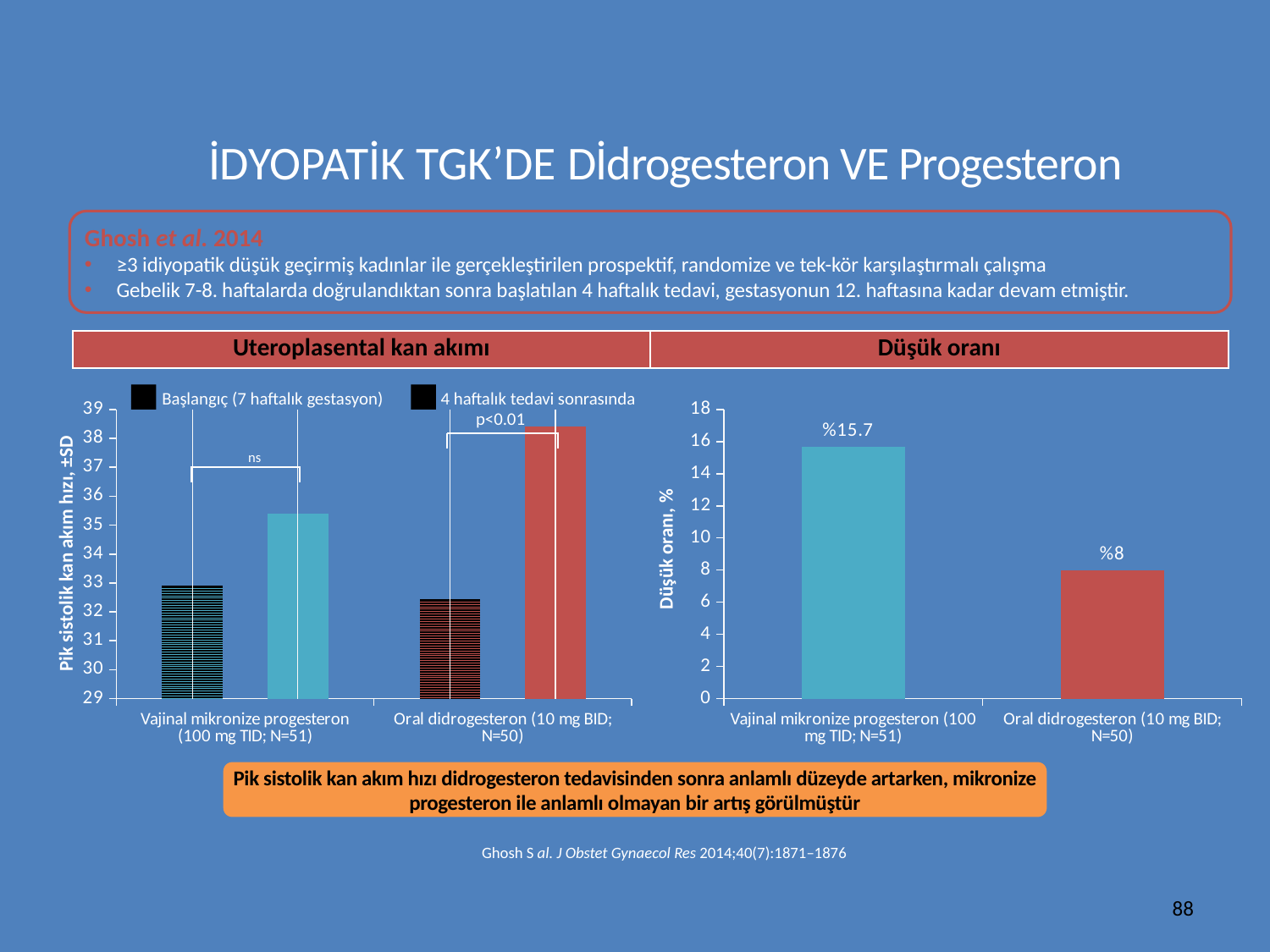

# İDYOPATİK TGK’DE Dİdrogesteron VE Progesteron
Ghosh et al. 2014
≥3 idiyopatik düşük geçirmiş kadınlar ile gerçekleştirilen prospektif, randomize ve tek-kör karşılaştırmalı çalışma
Gebelik 7-8. haftalarda doğrulandıktan sonra başlatılan 4 haftalık tedavi, gestasyonun 12. haftasına kadar devam etmiştir.
| Uteroplasental kan akımı | Düşük oranı |
| --- | --- |
4 haftalık tedavi sonrasında
Başlangıç (7 haftalık gestasyon)

### Chart

| Category | başlangıç | 4 hafta sonrasında |
|---|---|---|
| Vajinal mikronize progesteron (100 mg TID; N=51) | 32.9 | 35.393 |
| Oral didrogesteron (10 mg BID; N=50) | 32.436 | 38.406 |

### Chart

| Category | Sütun1 |
|---|---|
| Vajinal mikronize progesteron (100 mg TID; N=51) | 15.7 |
| Oral didrogesteron (10 mg BID; N=50) | 8.0 |
p<0.01
ns
Düşük oranı, %
Pik sistolik kan akım hızı, ±SD

Pik sistolik kan akım hızı didrogesteron tedavisinden sonra anlamlı düzeyde artarken, mikronize progesteron ile anlamlı olmayan bir artış görülmüştür
Ghosh S al. J Obstet Gynaecol Res 2014;40(7):1871–1876
88